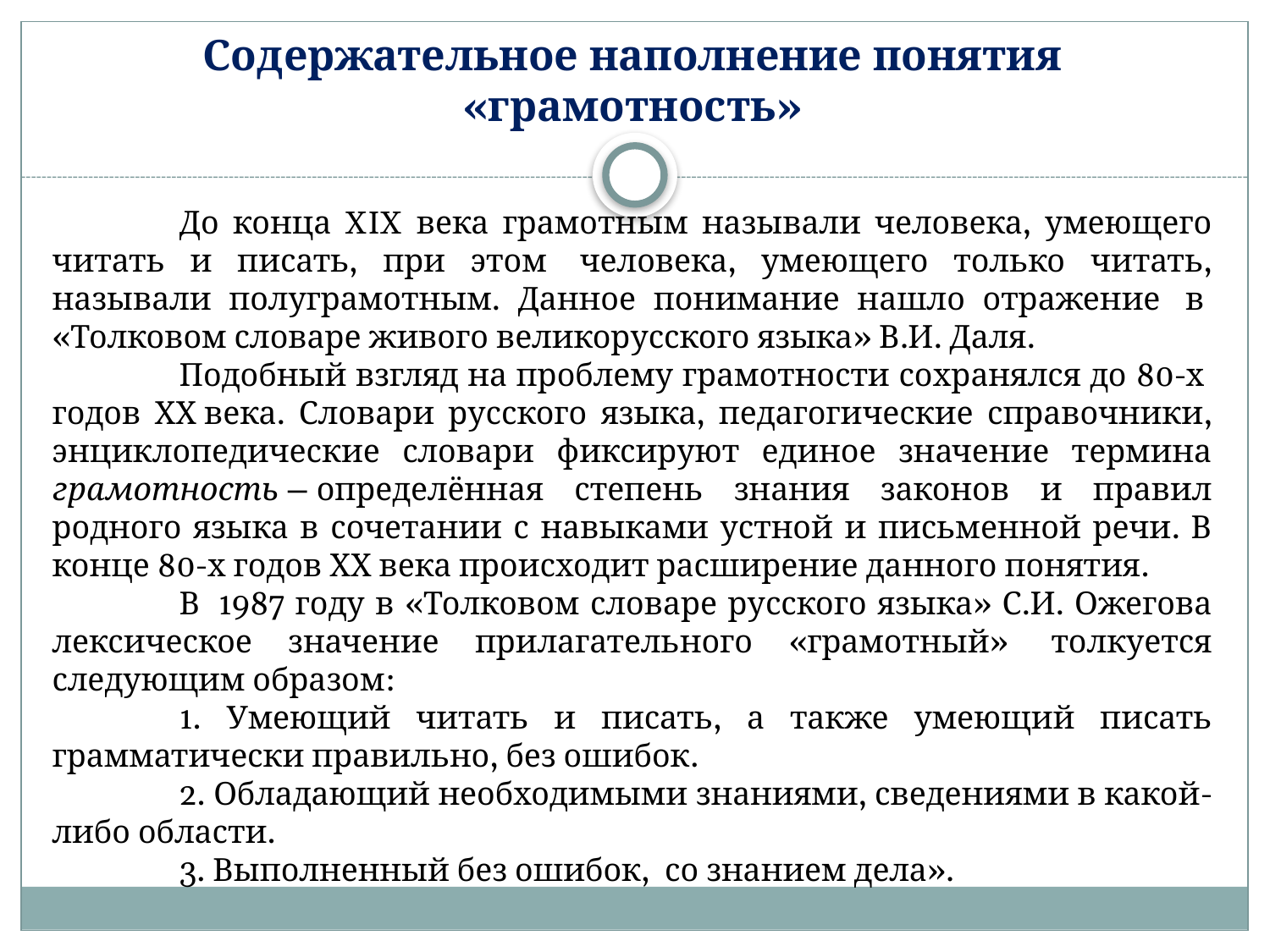

# Содержательное наполнение понятия «грамотность»
	До конца XIX века грамотным называли человека, умеющего читать и писать, при этом  человека, умеющего только читать, называли полуграмотным. Данное понимание нашло отражение  в  «Толковом словаре живого великорусского языка» В.И. Даля.
	Подобный взгляд на проблему грамотности сохранялся до 80-х  годов ХХ века. Словари русского языка, педагогические справочники, энциклопедические словари фиксируют единое значение термина грамотность – определённая степень знания законов и правил родного языка в сочетании с навыками устной и письменной речи. В конце 80-х годов ХХ века происходит расширение данного понятия.
	В  1987 году в «Толковом словаре русского языка» С.И. Ожегова лексическое значение прилагательного «грамотный»  толкуется следующим образом:
	1. Умеющий читать и писать, а также умеющий писать грамматически правильно, без ошибок.
	2. Обладающий необходимыми знаниями, сведениями в какой-либо области.
	3. Выполненный без ошибок,  со знанием дела».